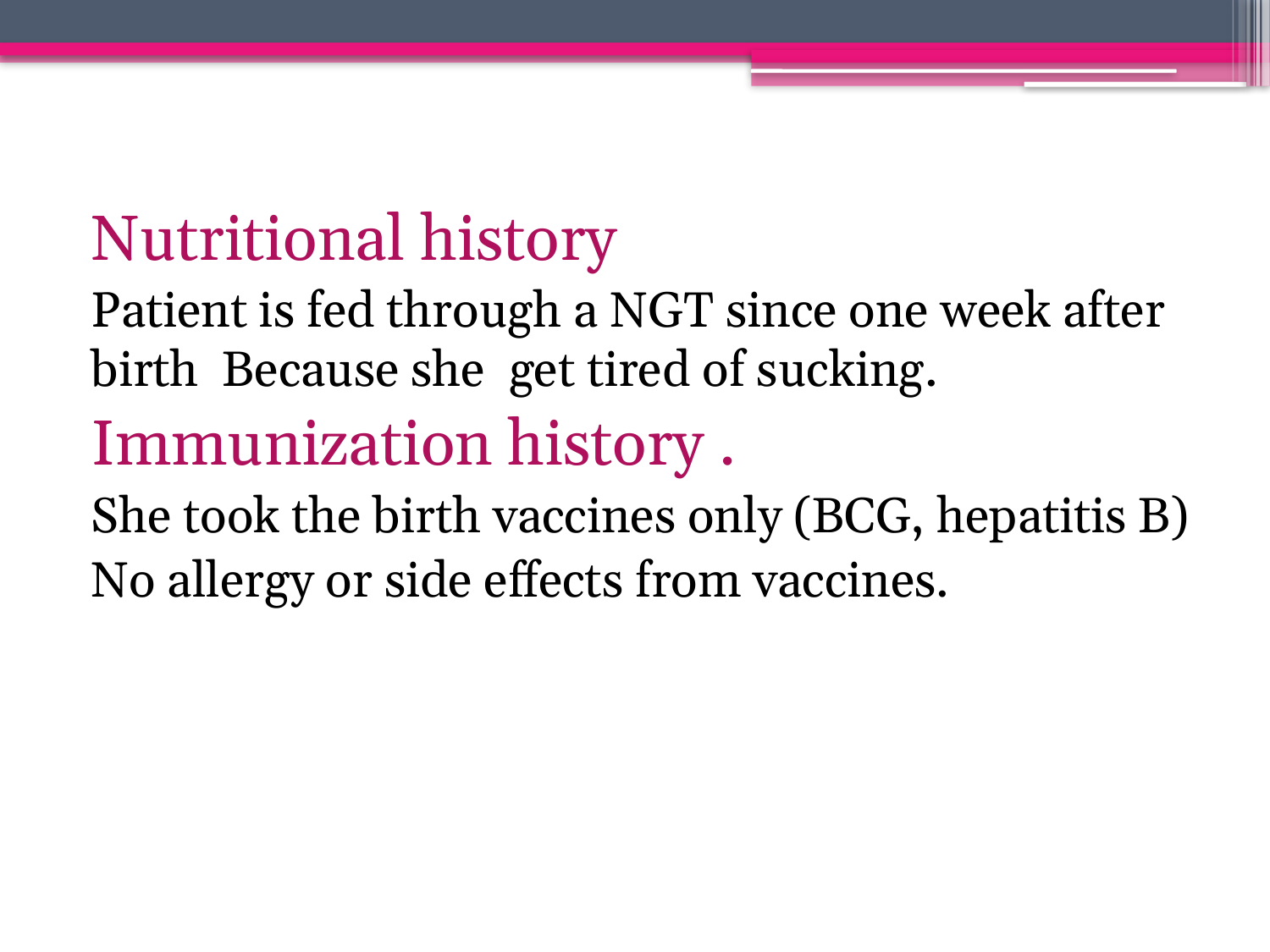

Nutritional history
Patient is fed through a NGT since one week after birth  Because she  get tired of sucking.
Immunization history .
She took the birth vaccines only (BCG, hepatitis B)
No allergy or side effects from vaccines.